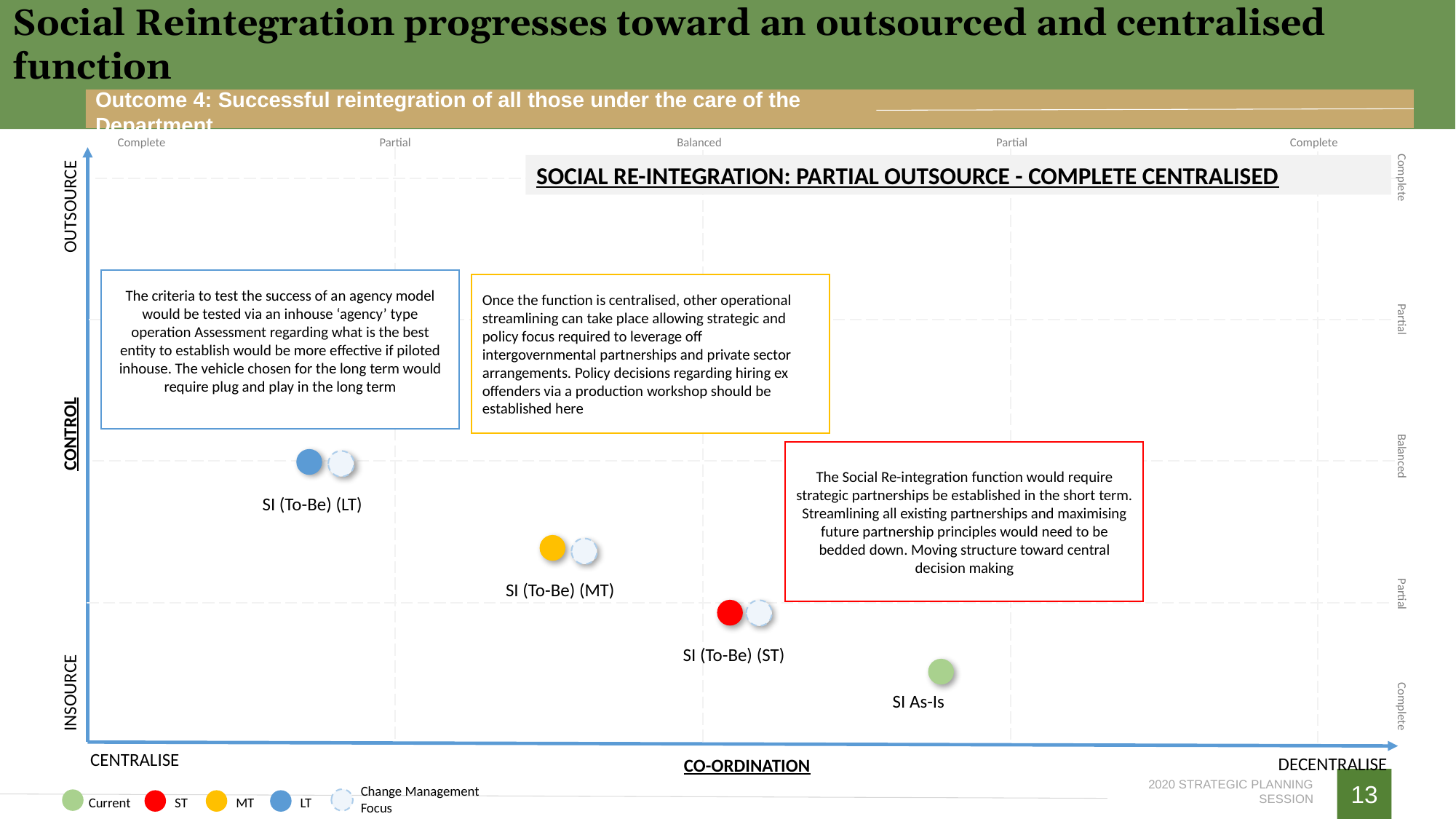

Social Reintegration progresses toward an outsourced and centralised function
Outcome 4: Successful reintegration of all those under the care of the Department
Complete
Partial
Balanced
Partial
Complete
OUTSOURCE
CONTROL
INSOURCE
SOCIAL RE-INTEGRATION: PARTIAL OUTSOURCE - COMPLETE CENTRALISED
The criteria to test the success of an agency model would be tested via an inhouse ‘agency’ type operation Assessment regarding what is the best entity to establish would be more effective if piloted inhouse. The vehicle chosen for the long term would require plug and play in the long term

SI (To-Be) (LT)

Once the function is centralised, other operational streamlining can take place allowing strategic and policy focus required to leverage off intergovernmental partnerships and private sector arrangements. Policy decisions regarding hiring ex offenders via a production workshop should be established here

SI (To-Be) (MT)

Complete
Partial
Partial
Complete
Balanced
The Social Re-integration function would require strategic partnerships be established in the short term. Streamlining all existing partnerships and maximising future partnership principles would need to be bedded down. Moving structure toward central decision making

SI (To-Be) (ST)

SI As-Is
CENTRALISE
CO-ORDINATION
DECENTRALISE
Change Management Focus

Current

ST

MT

LT